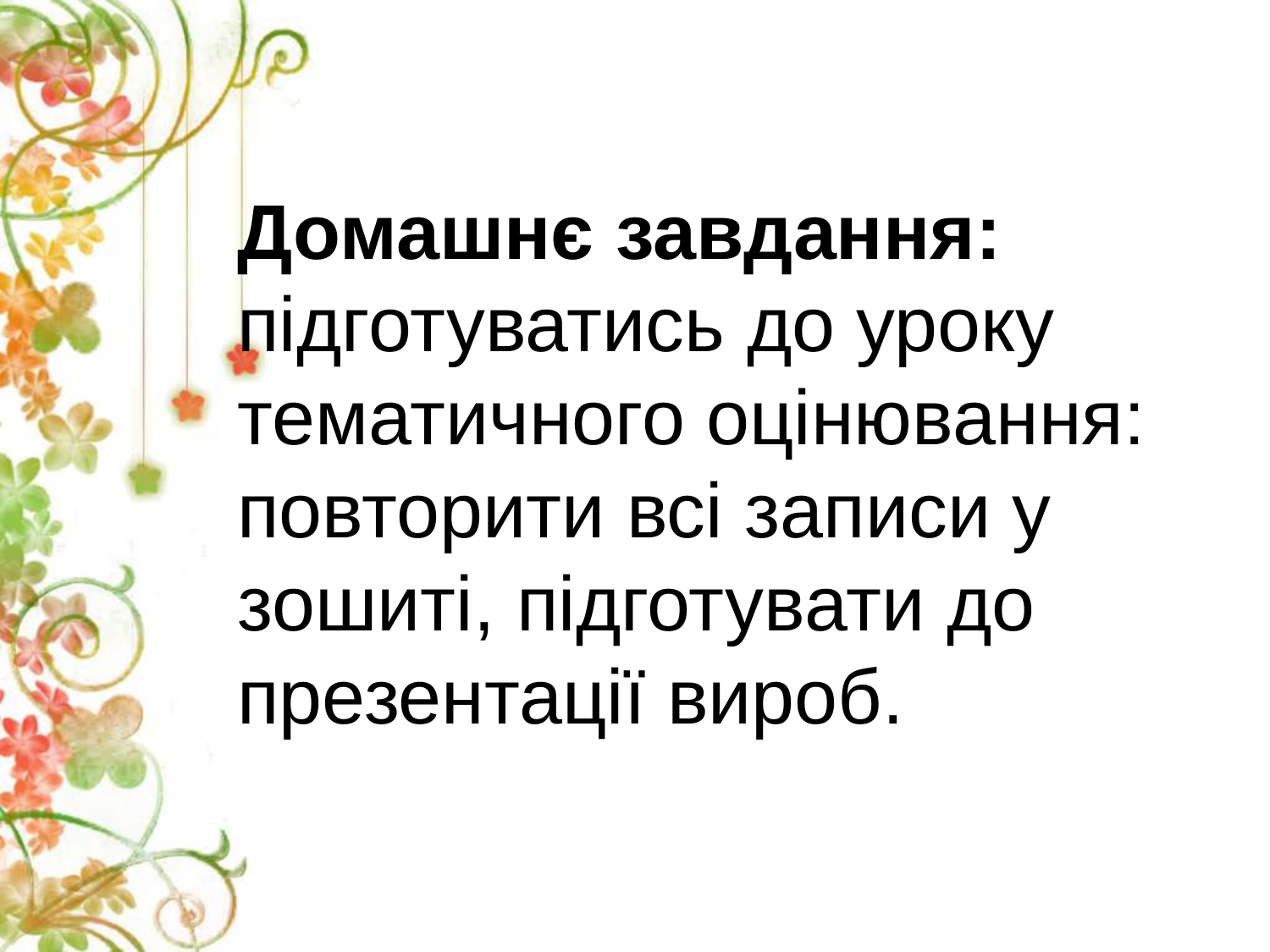

Домашнє завдання:  підготуватись до уроку тематичного оцінювання: повторити всі записи у зошиті, підготувати до презентації вироб.